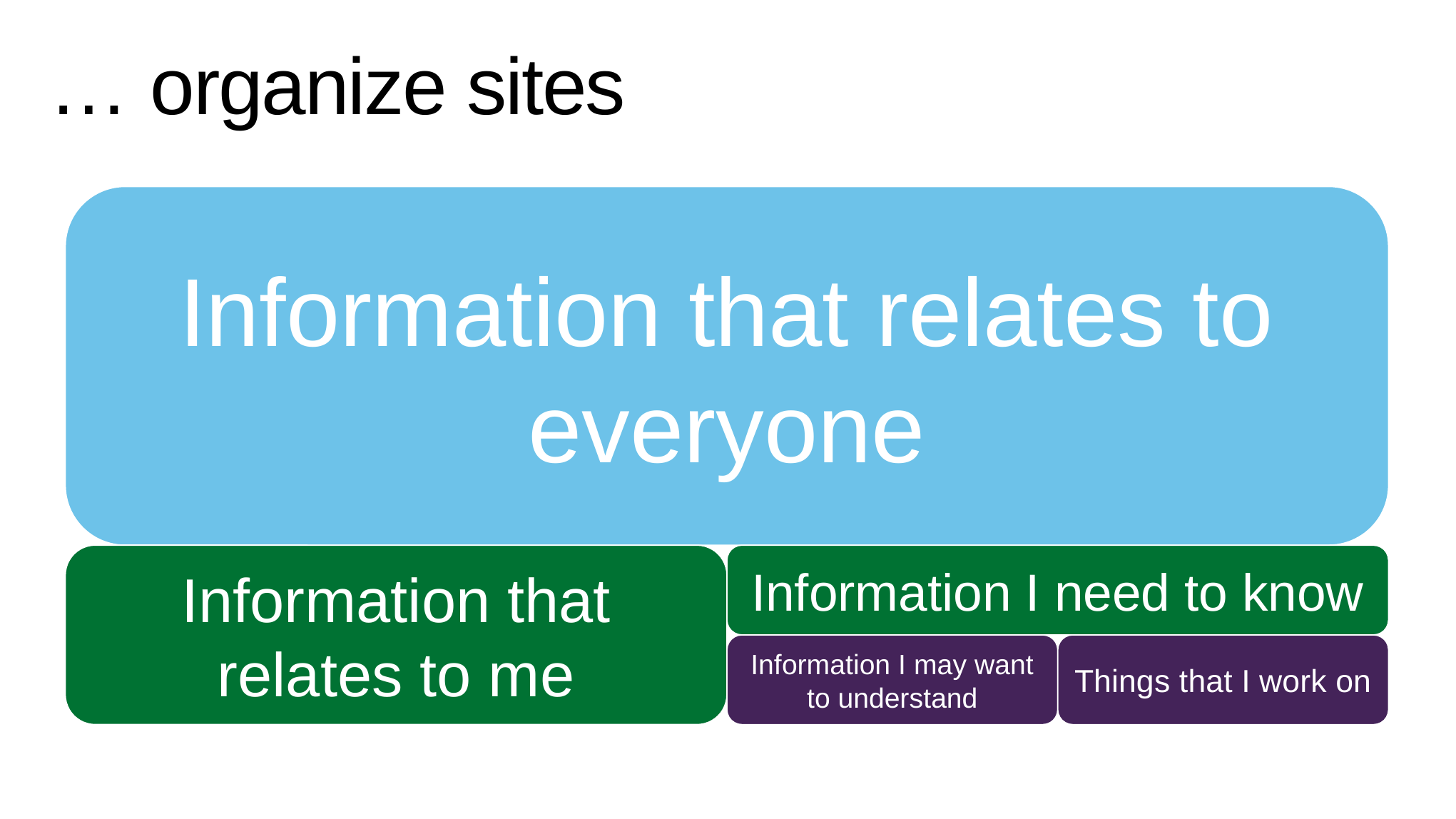

# … organize sites
Information that relates to everyone
Information that relates to me
Information I need to know
Information I may want to understand
Things that I work on